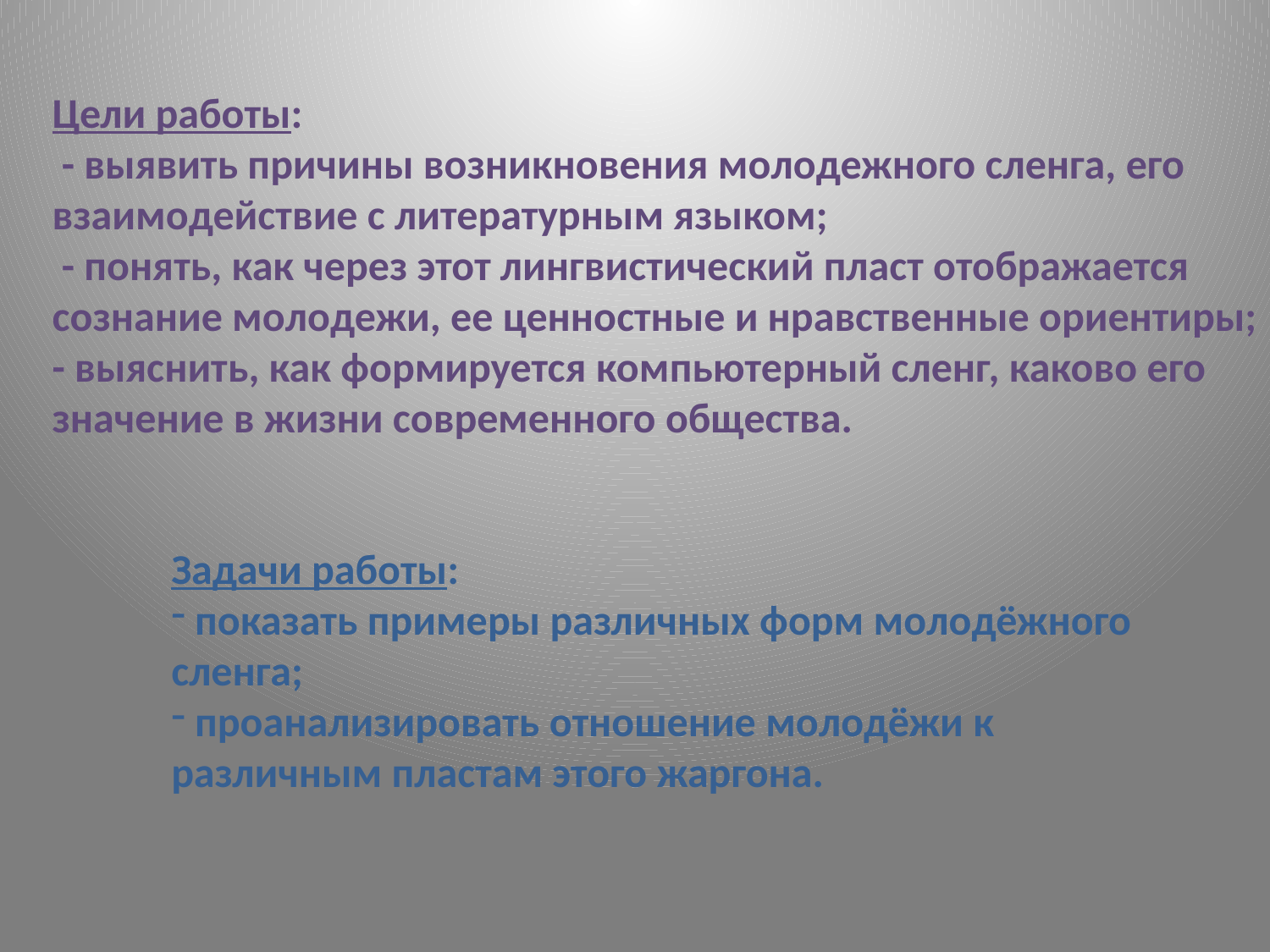

Цели работы:
 - выявить причины возникновения молодежного сленга, его взаимодействие с литературным языком;
 - понять, как через этот лингвистический пласт отображается сознание молодежи, ее ценностные и нравственные ориентиры;
- выяснить, как формируется компьютерный сленг, каково его значение в жизни современного общества.
Задачи работы:
 показать примеры различных форм молодёжного сленга;
 проанализировать отношение молодёжи к различным пластам этого жаргона.